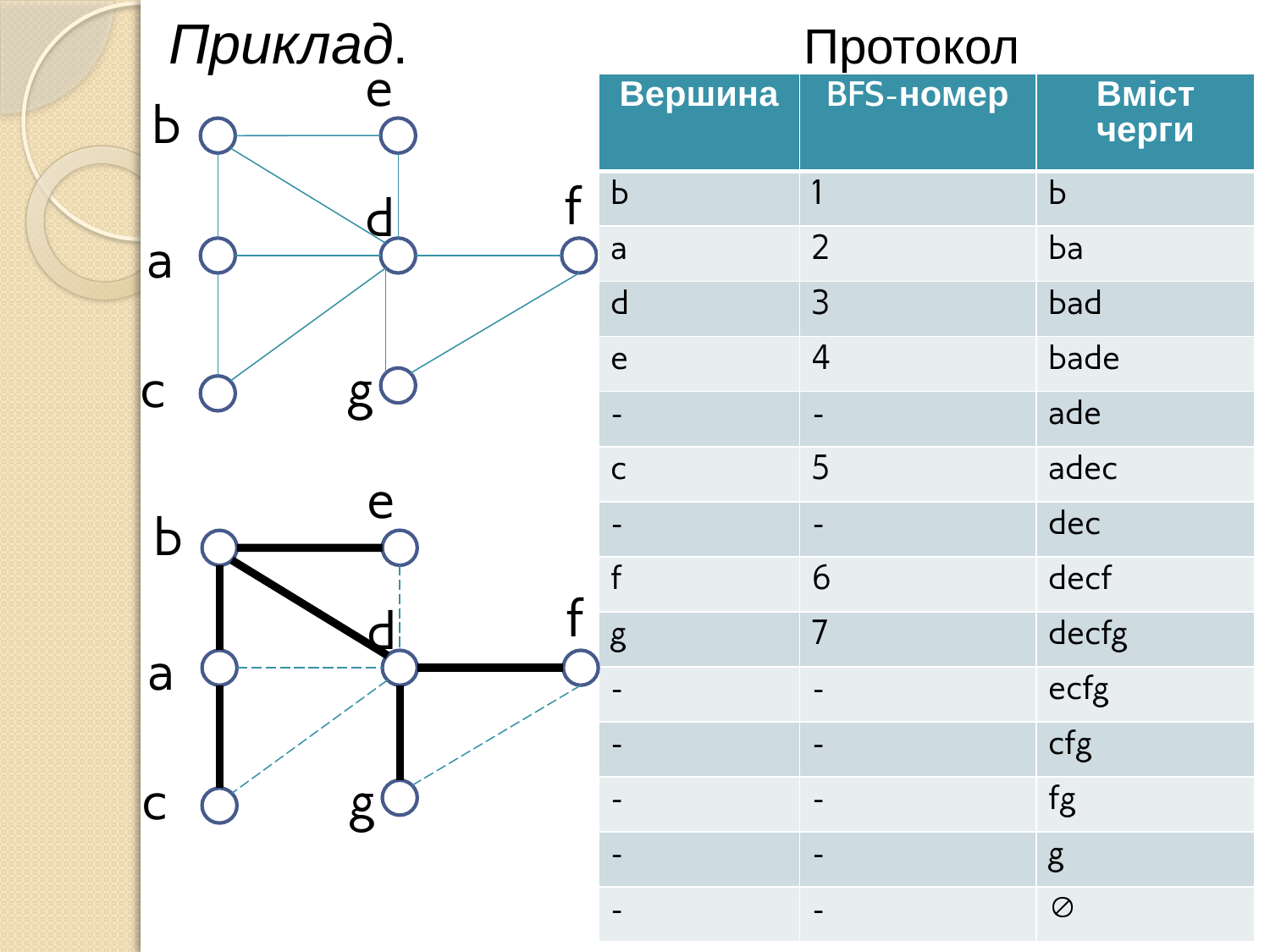

Приклад.				Протокол
e
b

f
d
a

c
g

| Вершина | BFS-номер | Вміст черги |
| --- | --- | --- |
| b | 1 | b |
| a | 2 | ba |
| d | 3 | bad |
| e | 4 | bade |
| - | - | ade |
| c | 5 | adec |
| - | - | dec |
| f | 6 | decf |
| g | 7 | decfg |
| - | - | ecfg |
| - | - | cfg |
| - | - | fg |
| - | - | g |
| - | - | ∅ |
e
b

f
d
a

c
g